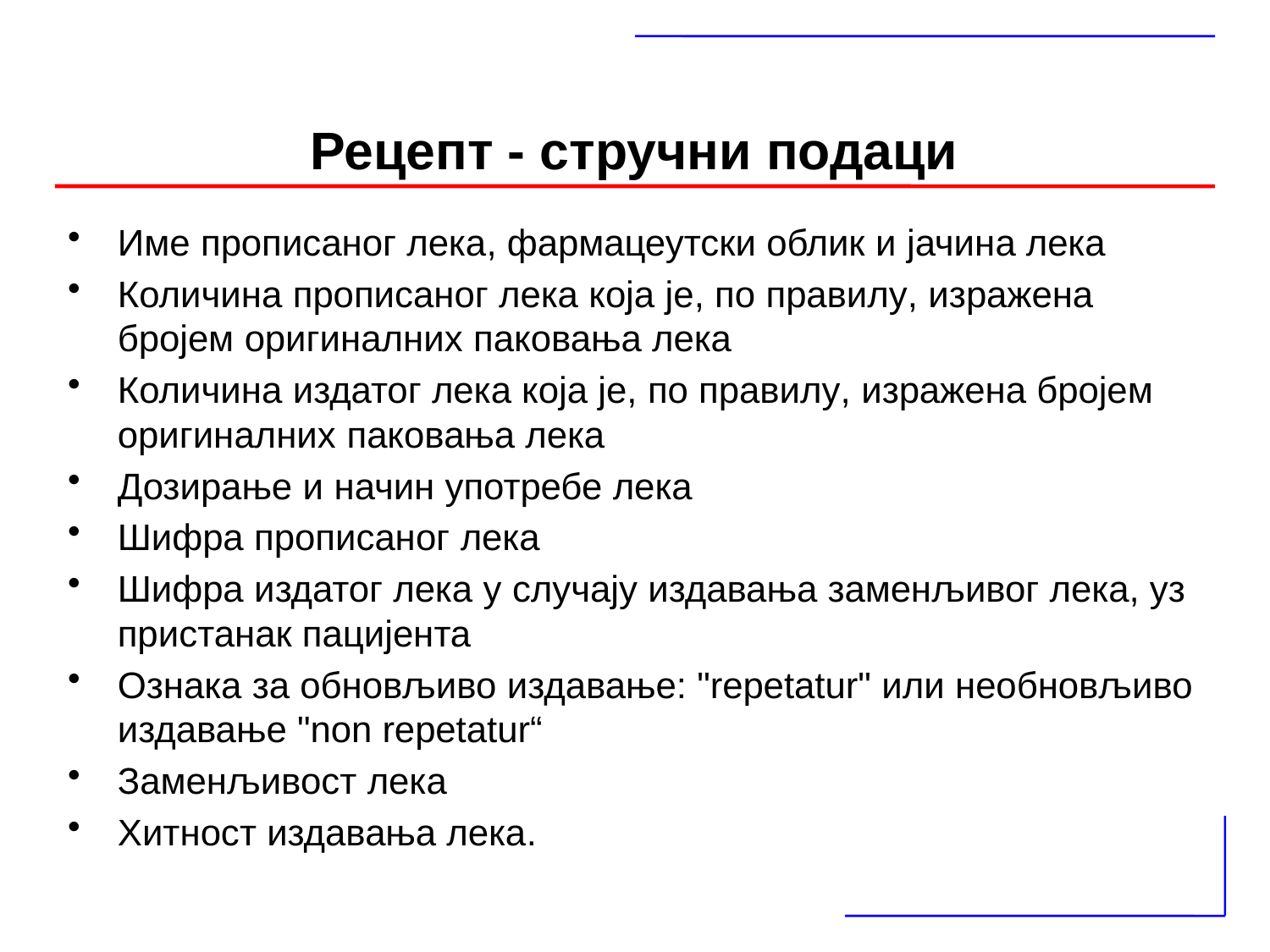

# Рецепт - стручни подаци
Име прописаног лека, фармацеутски облик и јачина лека
Количина прописаног лека која је, по правилу, изражена бројем оригиналних паковања лека
Количина издатог лека која је, по правилу, изражена бројем оригиналних паковања лека
Дозирање и начин употребе лека
Шифра прописаног лека
Шифра издатог лека у случају издавања заменљивог лека, уз пристанак пацијента
Ознака за обновљиво издавање: "repetatur" или необновљиво издавање "non repetatur“
Заменљивост лека
Хитност издавања лека.